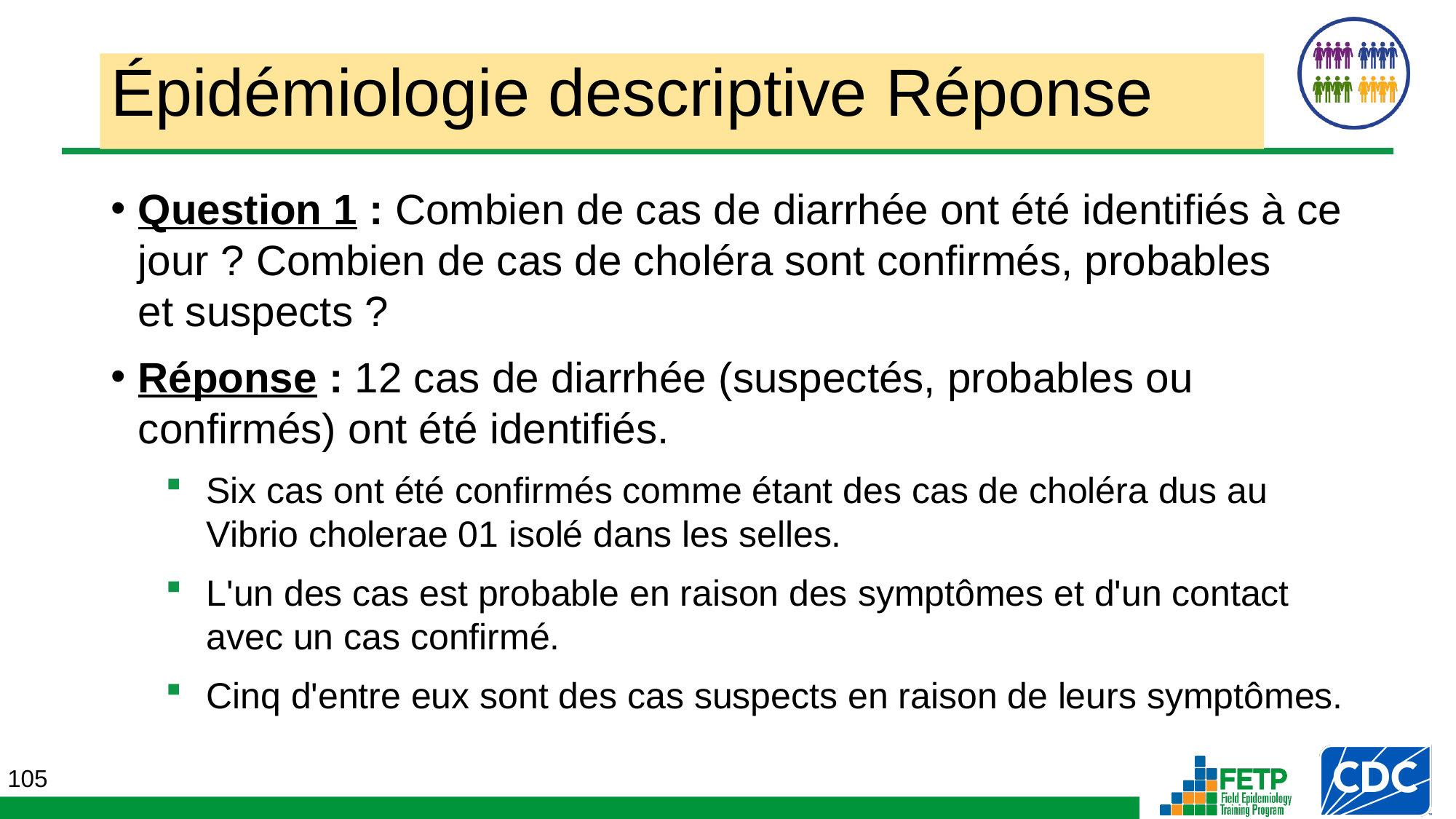

Épidémiologie descriptive Réponse
Question 1 : Combien de cas de diarrhée ont été identifiés à ce jour ? Combien de cas de choléra sont confirmés, probables
et suspects ?
Réponse : 12 cas de diarrhée (suspectés, probables ou confirmés) ont été identifiés.
Six cas ont été confirmés comme étant des cas de choléra dus au Vibrio cholerae 01 isolé dans les selles.
L'un des cas est probable en raison des symptômes et d'un contact avec un cas confirmé.
Cinq d'entre eux sont des cas suspects en raison de leurs symptômes.